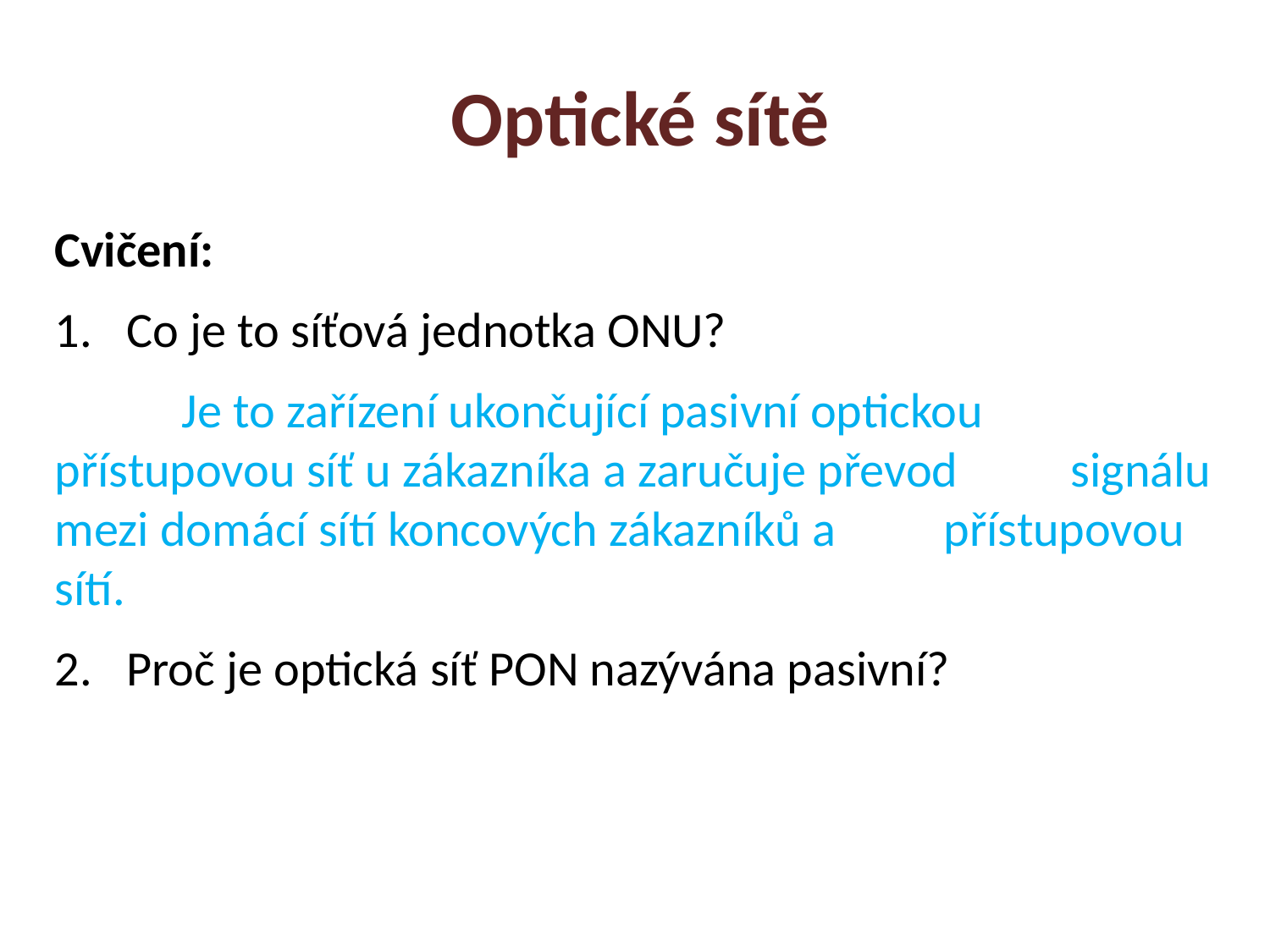

Optické sítě
Cvičení:
Co je to síťová jednotka ONU?
	Je to zařízení ukončující pasivní optickou 	přístupovou síť u zákazníka a zaručuje převod 	signálu mezi domácí sítí koncových zákazníků a 	přístupovou sítí.
Proč je optická síť PON nazývána pasivní?